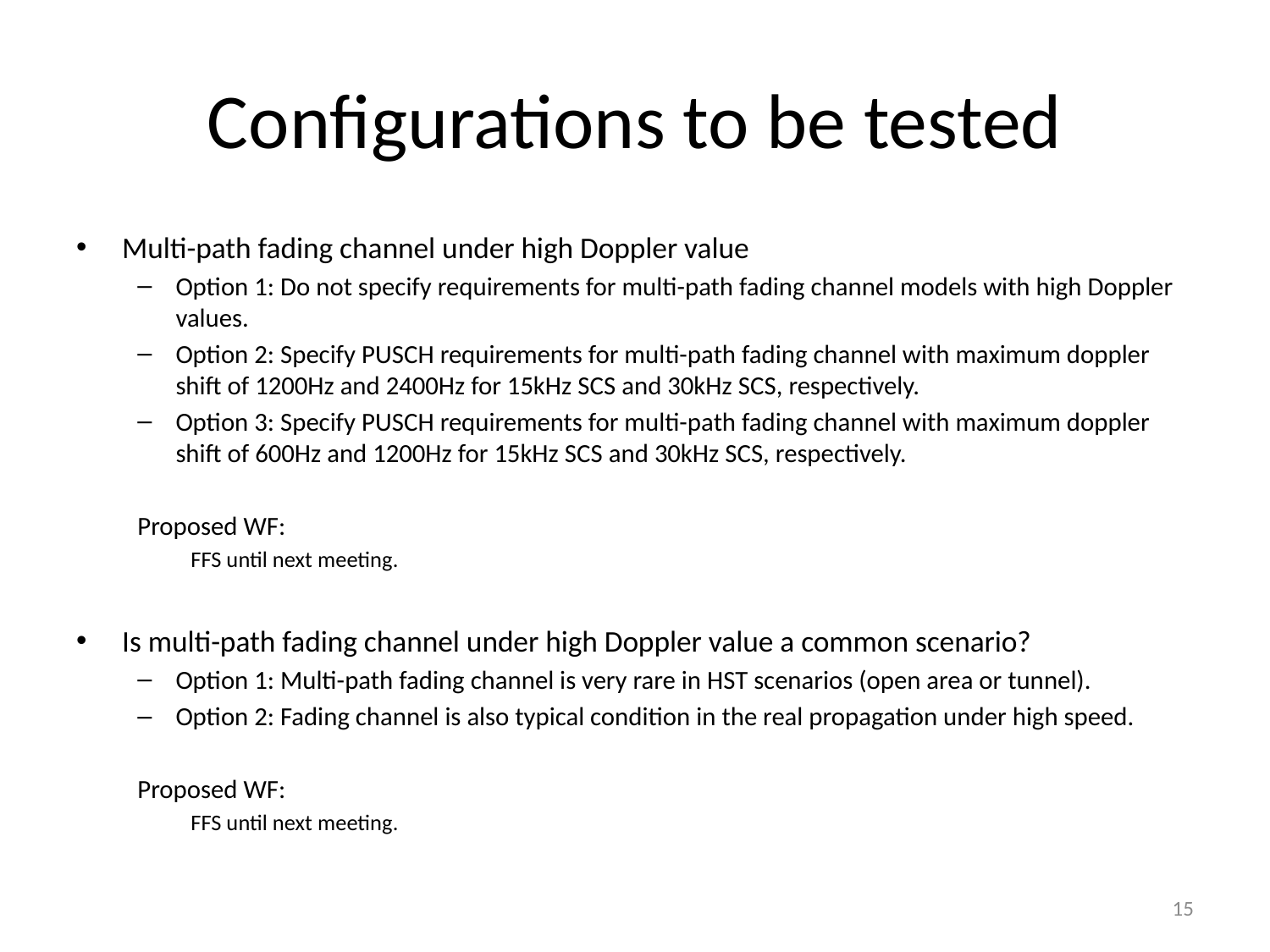

# Configurations to be tested
Multi-path fading channel under high Doppler value
Option 1: Do not specify requirements for multi-path fading channel models with high Doppler values.
Option 2: Specify PUSCH requirements for multi-path fading channel with maximum doppler shift of 1200Hz and 2400Hz for 15kHz SCS and 30kHz SCS, respectively.
Option 3: Specify PUSCH requirements for multi-path fading channel with maximum doppler shift of 600Hz and 1200Hz for 15kHz SCS and 30kHz SCS, respectively.

Proposed WF:
FFS until next meeting.

Is multi-path fading channel under high Doppler value a common scenario?
Option 1: Multi-path fading channel is very rare in HST scenarios (open area or tunnel).
Option 2: Fading channel is also typical condition in the real propagation under high speed.

Proposed WF:
FFS until next meeting.

15